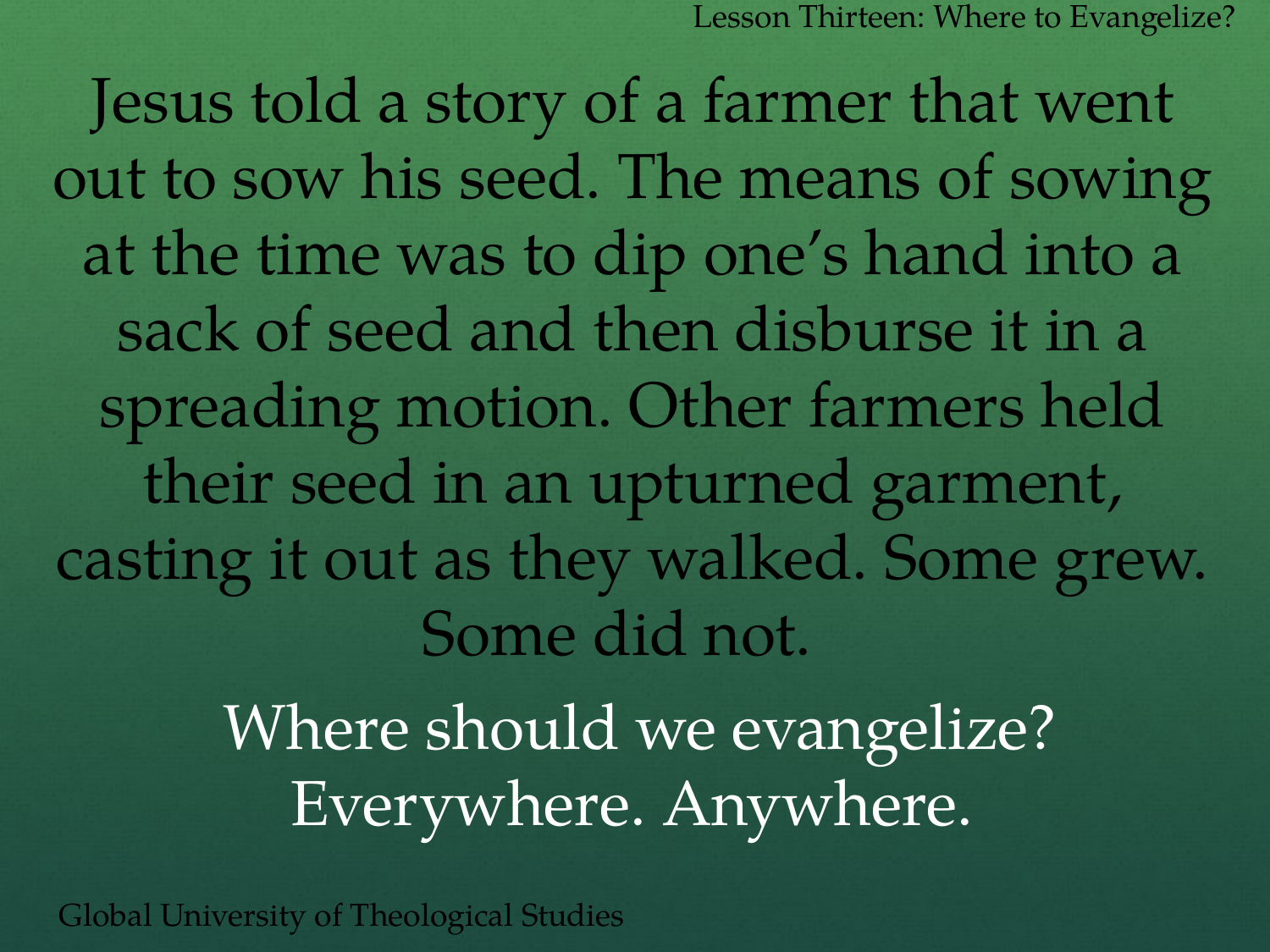

Lesson Thirteen: Where to Evangelize?

Jesus told a story of a farmer that went out to sow his seed. The means of sowing at the time was to dip one’s hand into a sack of seed and then disburse it in a spreading motion. Other farmers held their seed in an upturned garment, casting it out as they walked. Some grew. Some did not.
Where should we evangelize? Everywhere. Anywhere.
Global University of Theological Studies